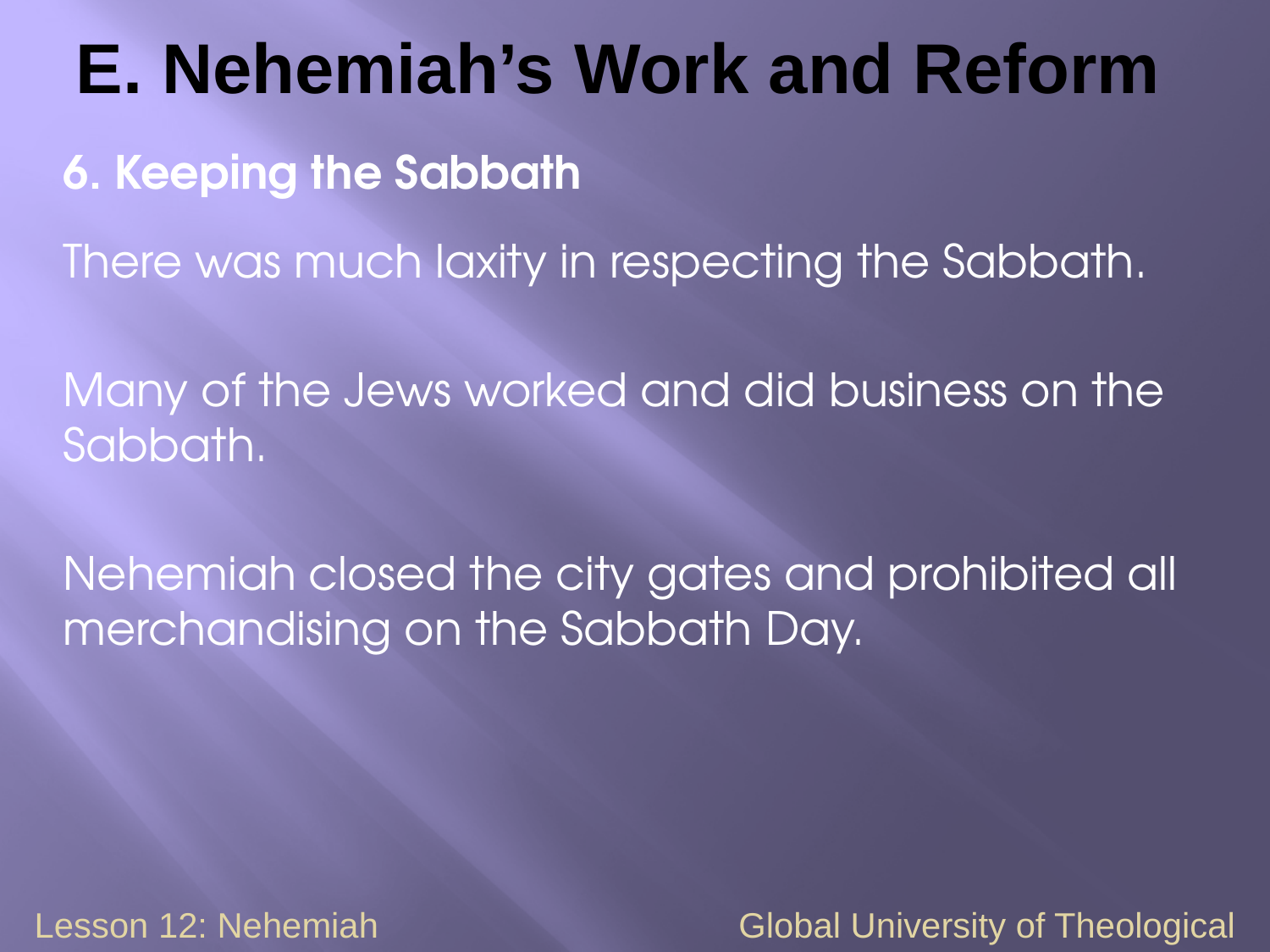

# E. Nehemiah’s Work and Reform
6. Keeping the Sabbath

There was much laxity in respecting the Sabbath.

Many of the Jews worked and did business on the Sabbath.

Nehemiah closed the city gates and prohibited all merchandising on the Sabbath Day.
Lesson 12: Nehemiah                                     Global University of Theological Studies